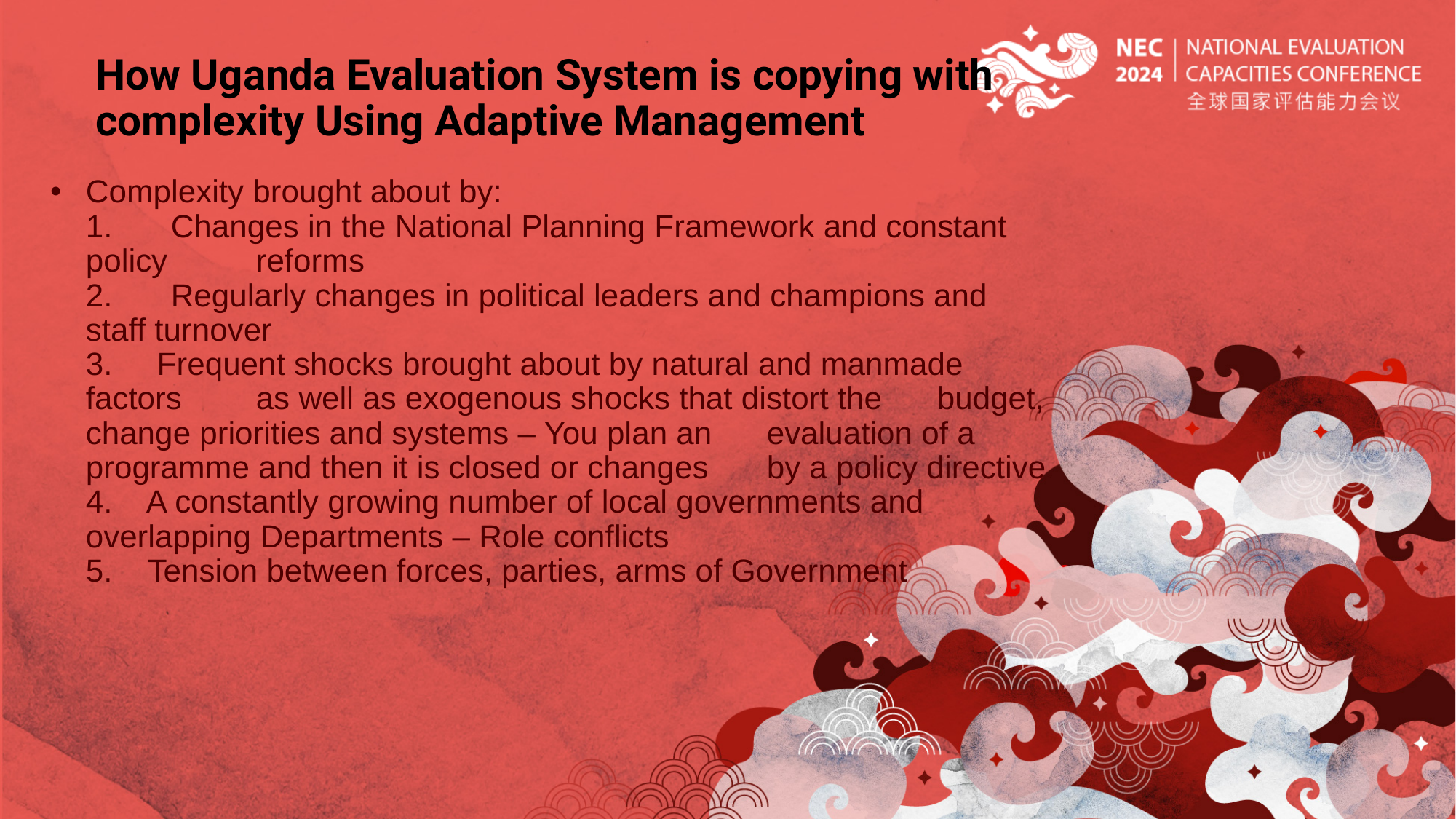

How Uganda Evaluation System is copying with complexity Using Adaptive Management
# Complexity brought about by: 1.	Changes in the National Planning Framework and constant 	policy 	reforms 2. 	Regularly changes in political leaders and champions and 	staff turnover 3.     Frequent shocks brought about by natural and manmade 		factors      	as well as exogenous shocks that distort the 	budget, change priorities and systems – You plan an 	evaluation of a programme and then it is closed or changes 	by a policy directive 4.    A constantly growing number of local governments and 	overlapping Departments – Role conflicts 5.    Tension between forces, parties, arms of Government